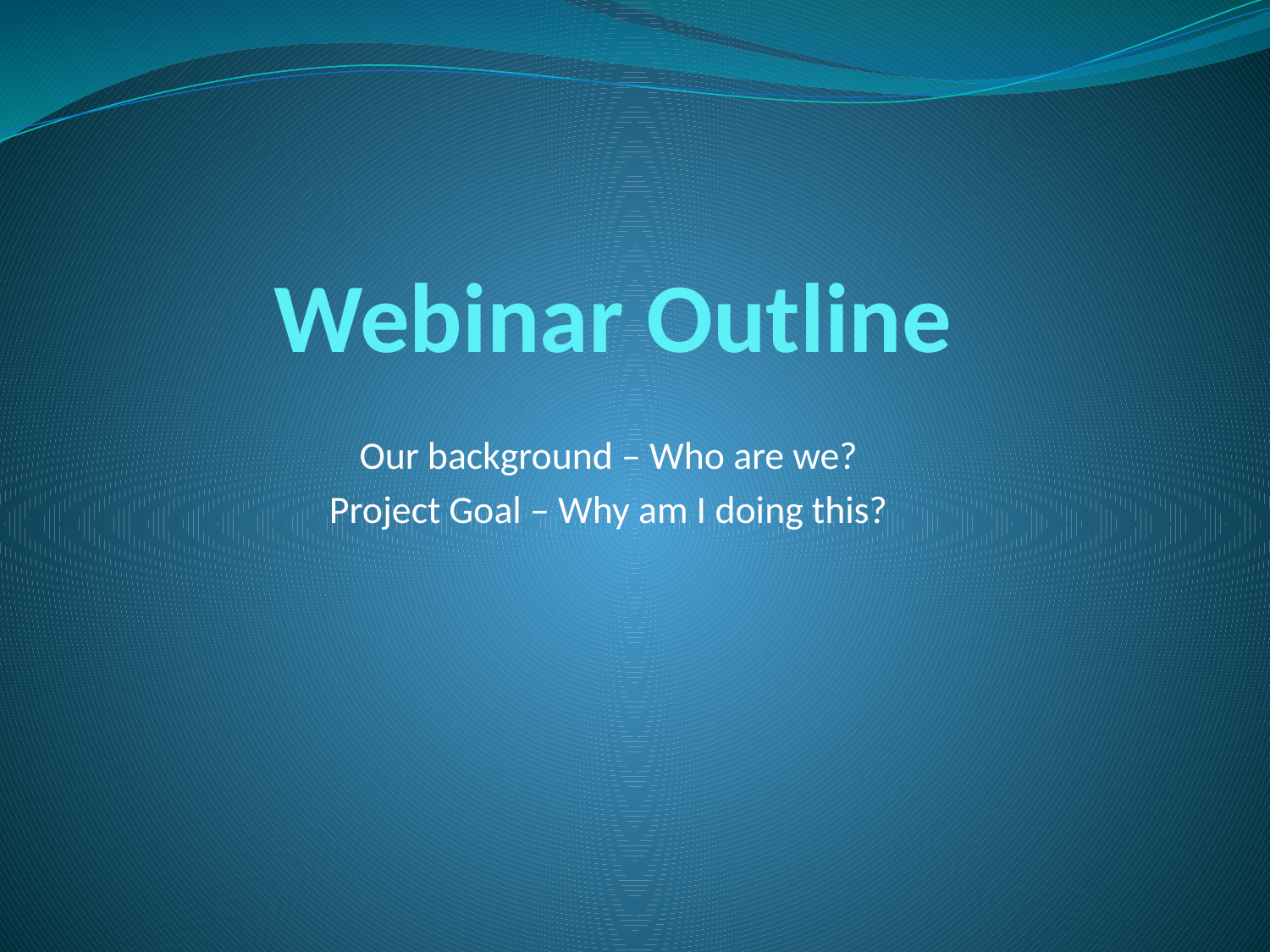

# Webinar Outline

Our background – Who are we?
Project Goal – Why am I doing this?